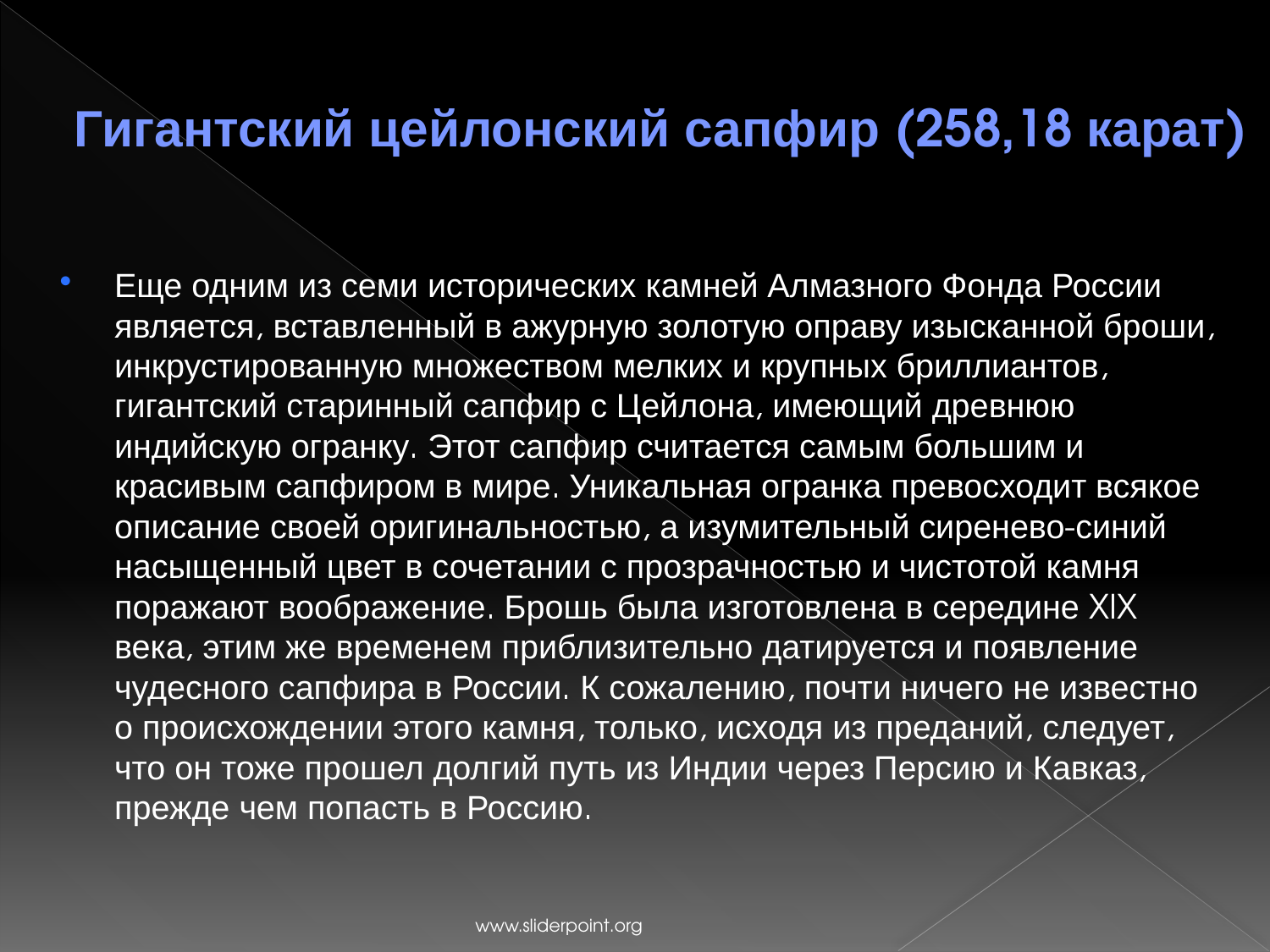

# Гигантский цейлонский сапфир (258,18 карат)
Еще одним из семи исторических камней Алмазного Фонда России является, вставленный в ажурную золотую оправу изысканной броши, инкрустированную множеством мелких и крупных бриллиантов, гигантский старинный сапфир с Цейлона, имеющий древнюю индийскую огранку. Этот сапфир считается самым большим и красивым сапфиром в мире. Уникальная огранка превосходит всякое описание своей оригинальностью, а изумительный сиренево-синий насыщенный цвет в сочетании с прозрачностью и чистотой камня поражают воображение. Брошь была изготовлена в середине XIX века, этим же временем приблизительно датируется и появление чудесного сапфира в России. К сожалению, почти ничего не известно о происхождении этого камня, только, исходя из преданий, следует, что он тоже прошел долгий путь из Индии через Персию и Кавказ, прежде чем попасть в Россию.
www.sliderpoint.org